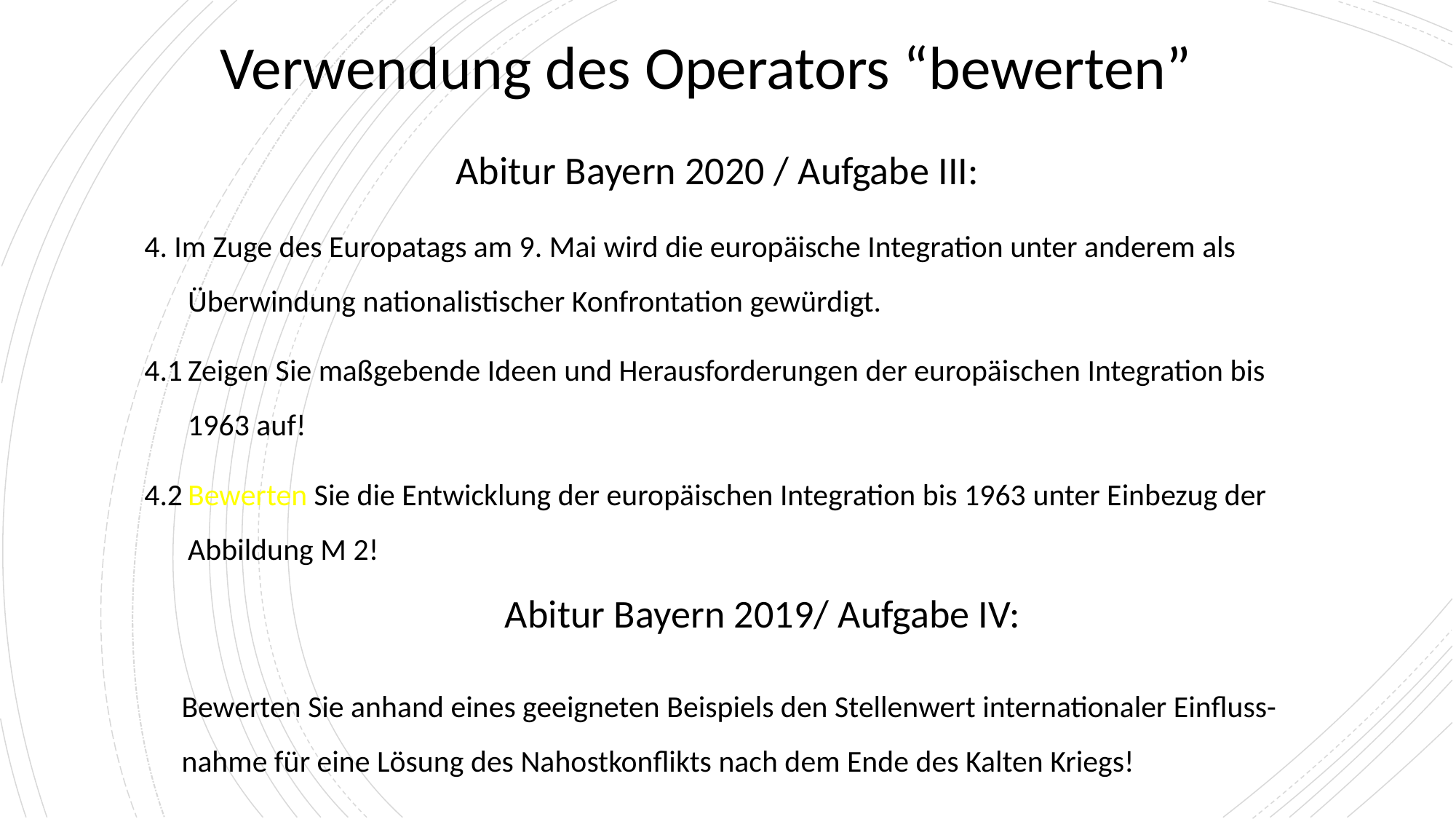

# Verwendung des Operators “bewerten”
Abitur Bayern 2020 / Aufgabe III:
4. Im Zuge des Europatags am 9. Mai wird die europäische Integration unter anderem als Überwindung nationalistischer Konfrontation gewürdigt.
4.1	Zeigen Sie maßgebende Ideen und Herausforderungen der europäischen Integration bis 1963 auf!
4.2	Bewerten Sie die Entwicklung der europäischen Integration bis 1963 unter Einbezug der Abbildung M 2!

Abitur Bayern 2019/ Aufgabe IV:

Bewerten Sie anhand eines geeigneten Beispiels den Stellenwert internationaler Einfluss-nahme für eine Lösung des Nahostkonflikts nach dem Ende des Kalten Kriegs!